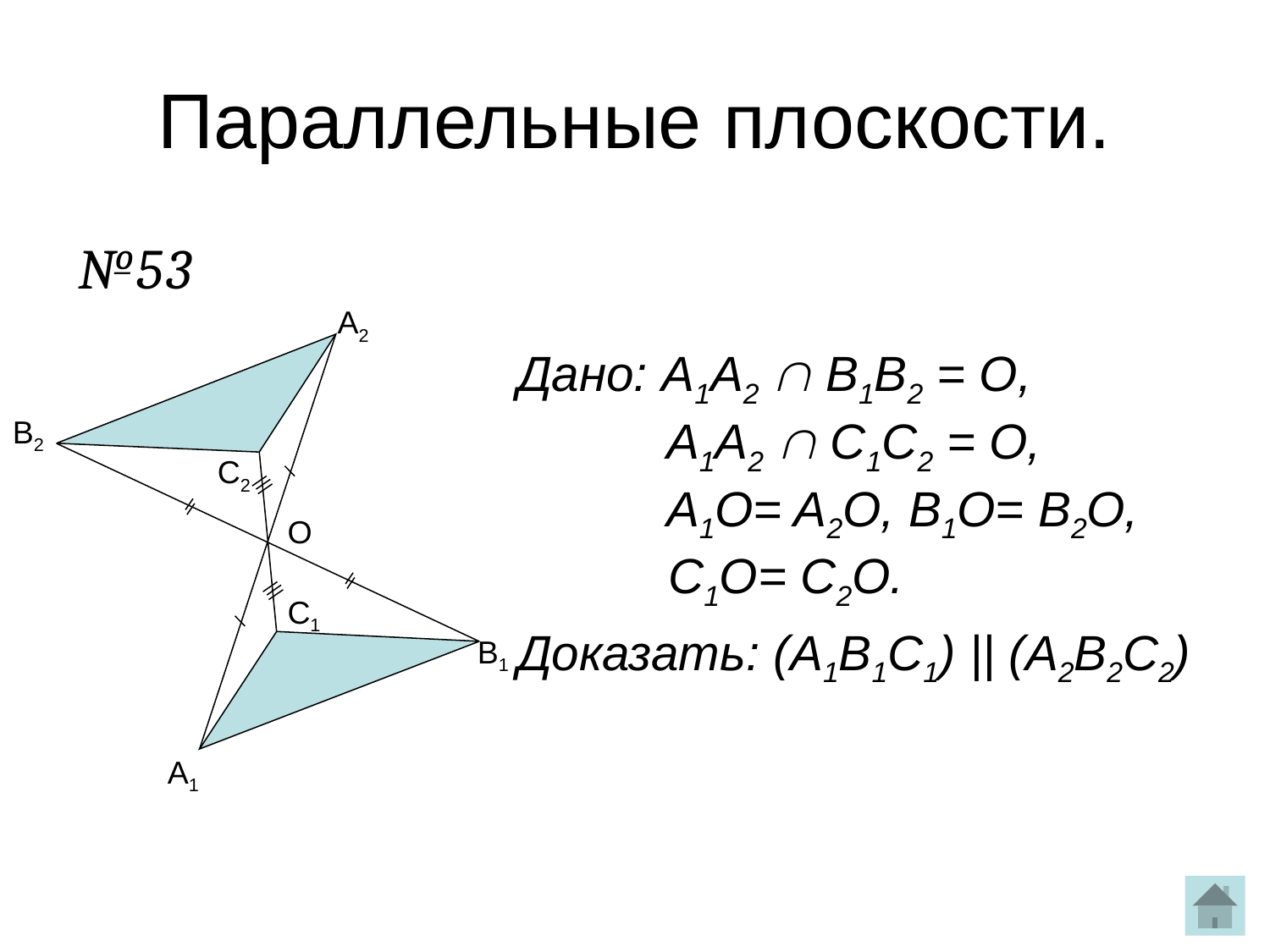

Параллельные плоскости.
№53
A2
Дано: A1A2 ∩ B1B2 = O,
 A1A2 ∩ C1C2 = O,
 A1O= A2O, B1O= B2O,
 C1O= C2O.
Доказать: (A1B1C1) || (A2B2C2)

B2
C2

O

C1

B1
A1